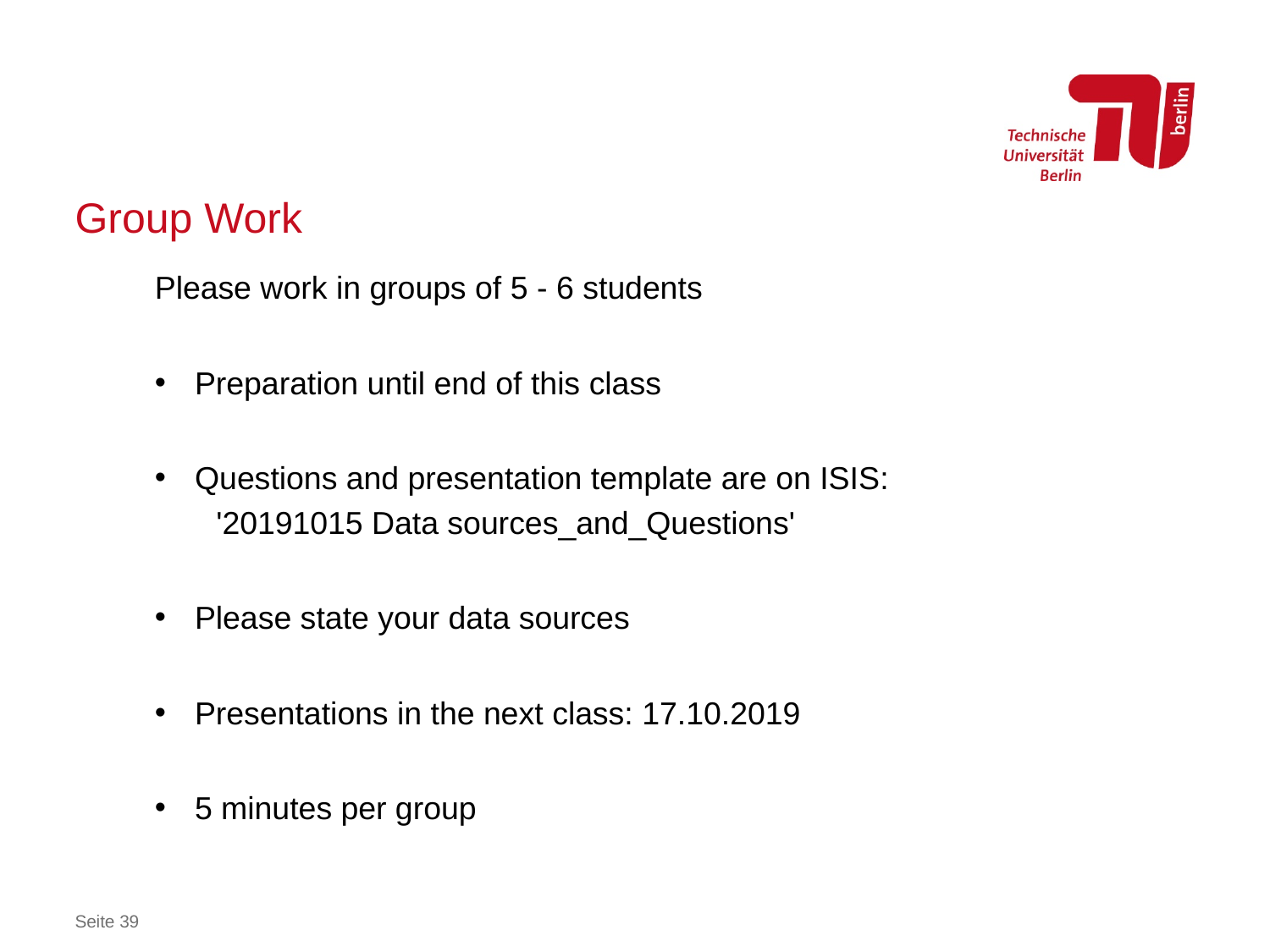

# Group Work
Please work in groups of 5 - 6 students

Preparation until end of this class

Questions and presentation template are on ISIS:
'20191015 Data sources_and_Questions'

Please state your data sources

Presentations in the next class: 17.10.2019

5 minutes per group

Seite 39